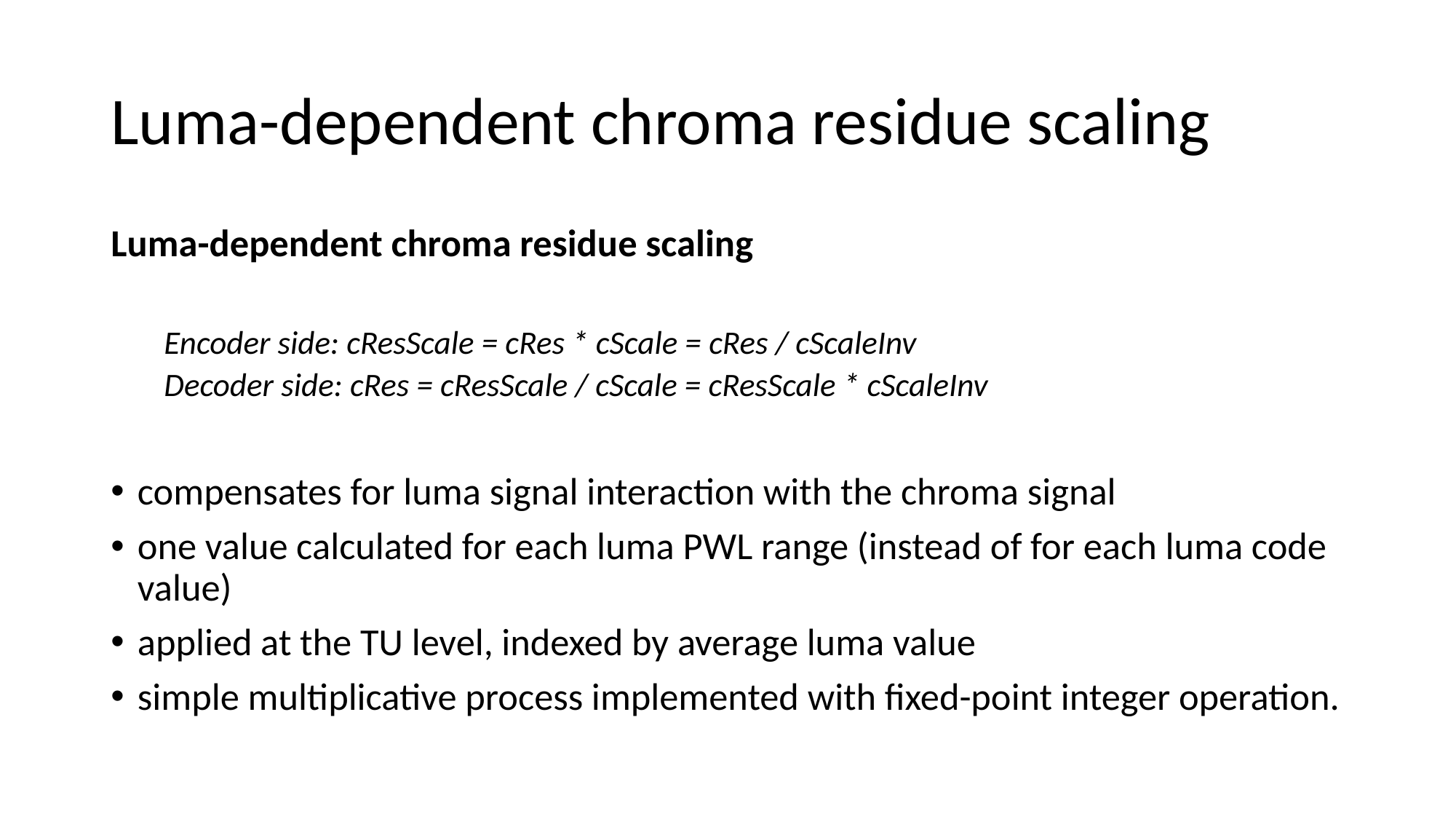

# Luma-dependent chroma residue scaling
Luma-dependent chroma residue scaling

Encoder side: cResScale = cRes * cScale = cRes / cScaleInv
Decoder side: cRes = cResScale / cScale = cResScale * cScaleInv

compensates for luma signal interaction with the chroma signal
one value calculated for each luma PWL range (instead of for each luma code value)
applied at the TU level, indexed by average luma value
simple multiplicative process implemented with fixed-point integer operation.